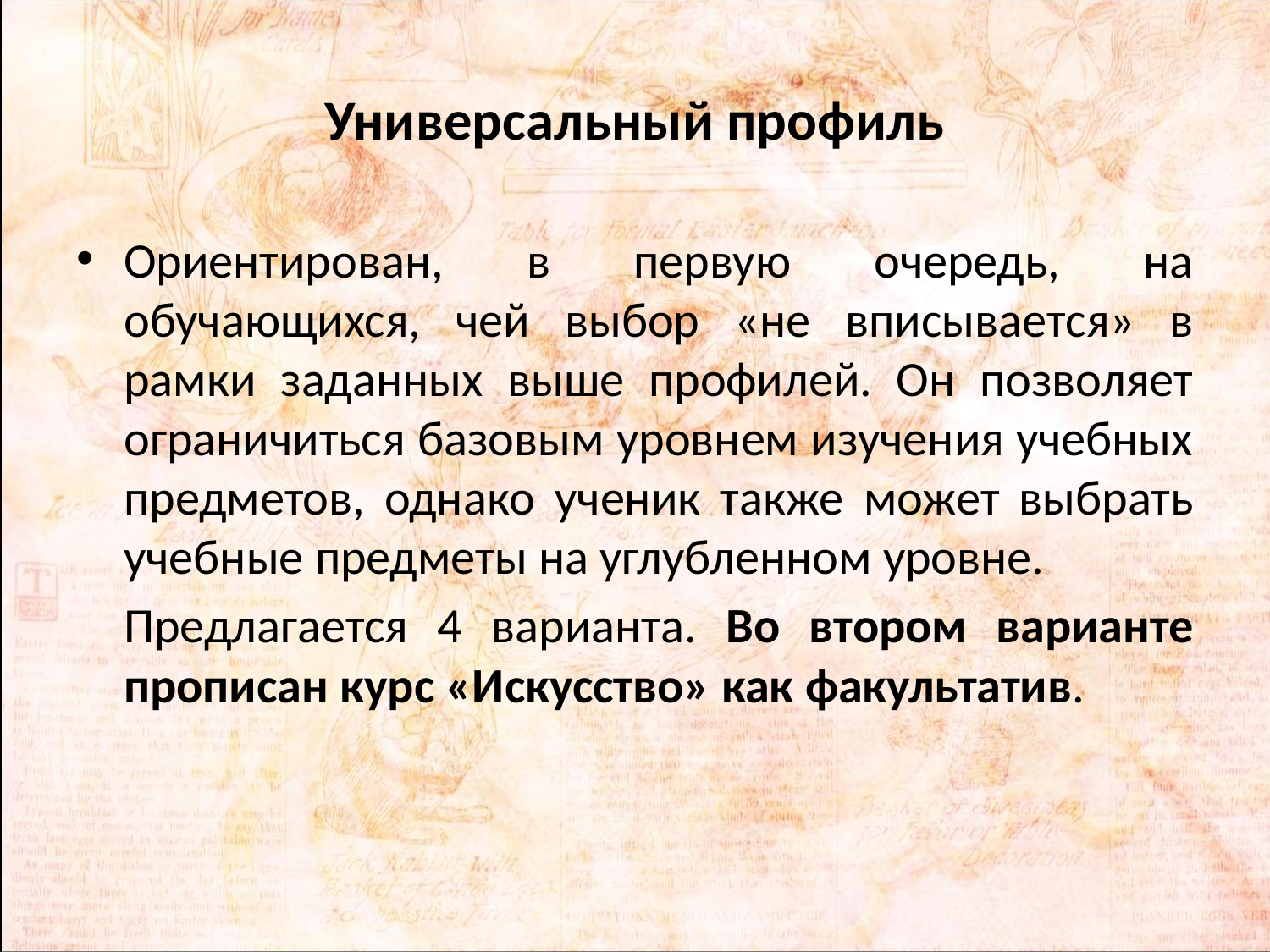

# Универсальный профиль
Ориентирован, в первую очередь, на обучающихся, чей выбор «не вписывается» в рамки заданных выше профилей. Он позволяет ограничиться базовым уровнем изучения учебных предметов, однако ученик также может выбрать учебные предметы на углубленном уровне.
	Предлагается 4 варианта. Во втором варианте прописан курс «Искусство» как факультатив.